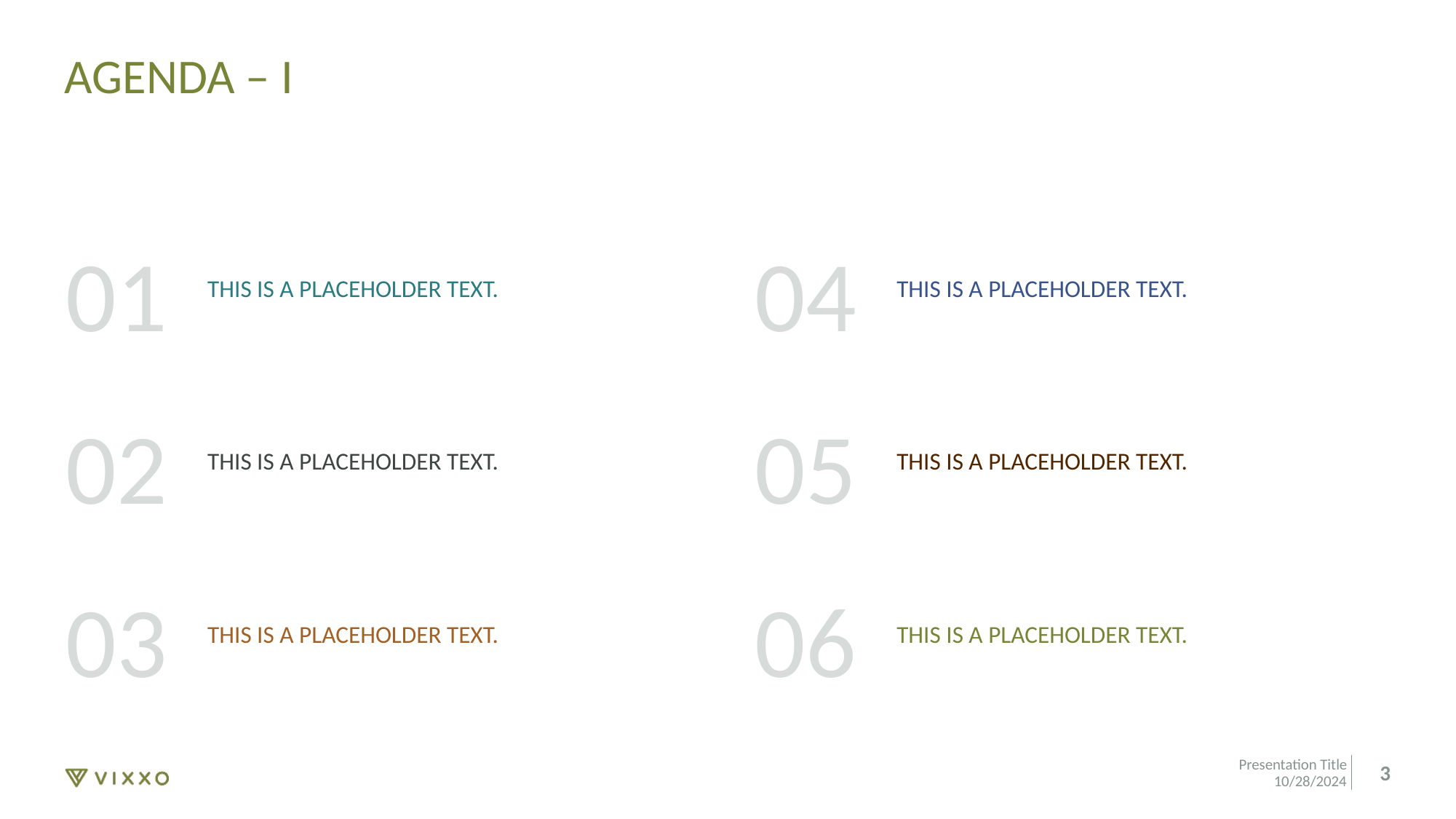

# Agenda – I
This is a placeholder text.
This is a placeholder text.
01
04

This is a placeholder text.
This is a placeholder text.
02
05

This is a placeholder text.
This is a placeholder text.
03
06

10/28/2024
3
Presentation Title